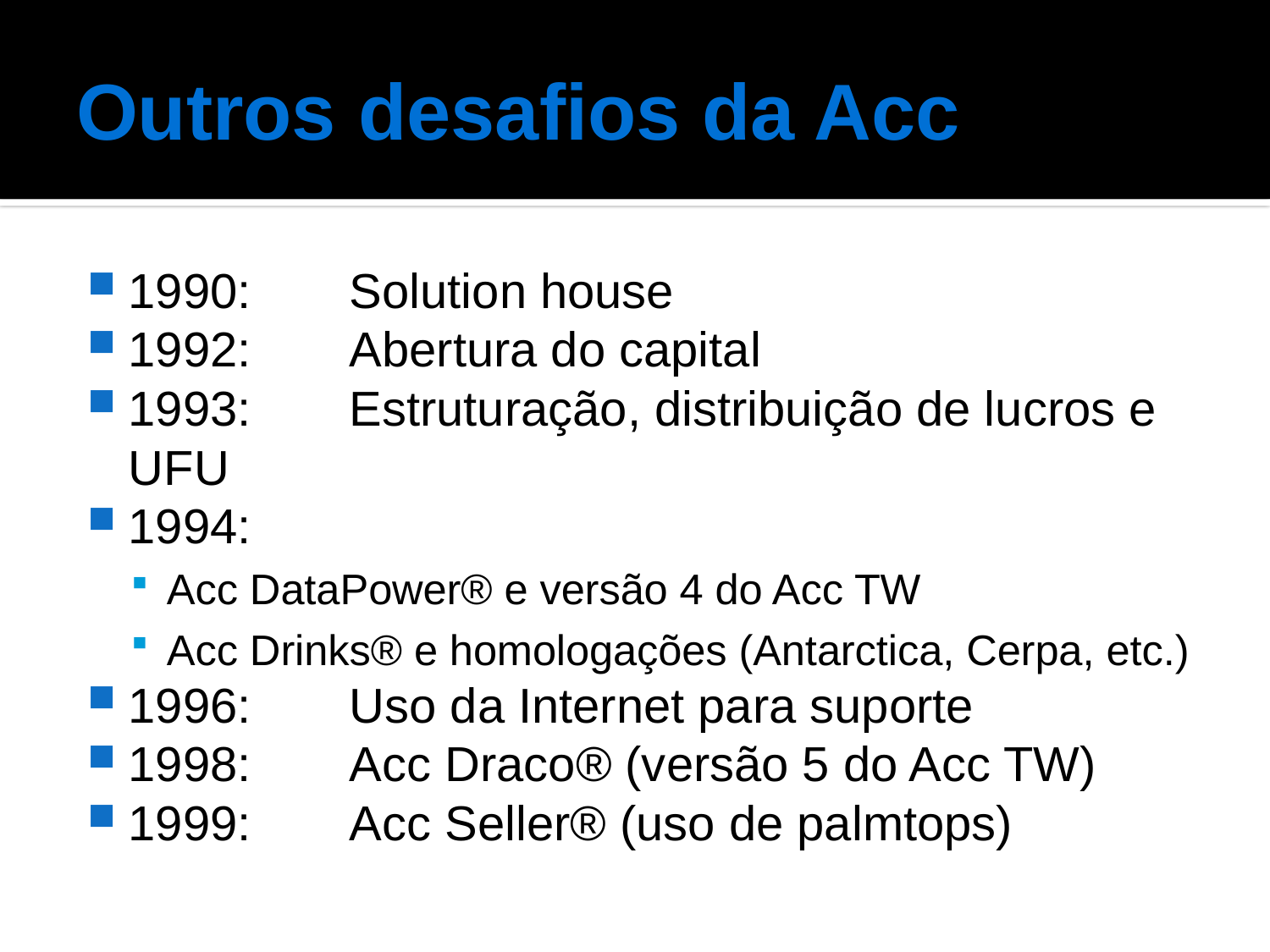

# Outros desafios da Acc
1990:	Solution house
1992:	Abertura do capital
1993:	Estruturação, distribuição de lucros e UFU
1994:
Acc DataPower® e versão 4 do Acc TW
Acc Drinks® e homologações (Antarctica, Cerpa, etc.)
1996:	Uso da Internet para suporte
1998:	Acc Draco® (versão 5 do Acc TW)
1999:	Acc Seller® (uso de palmtops)